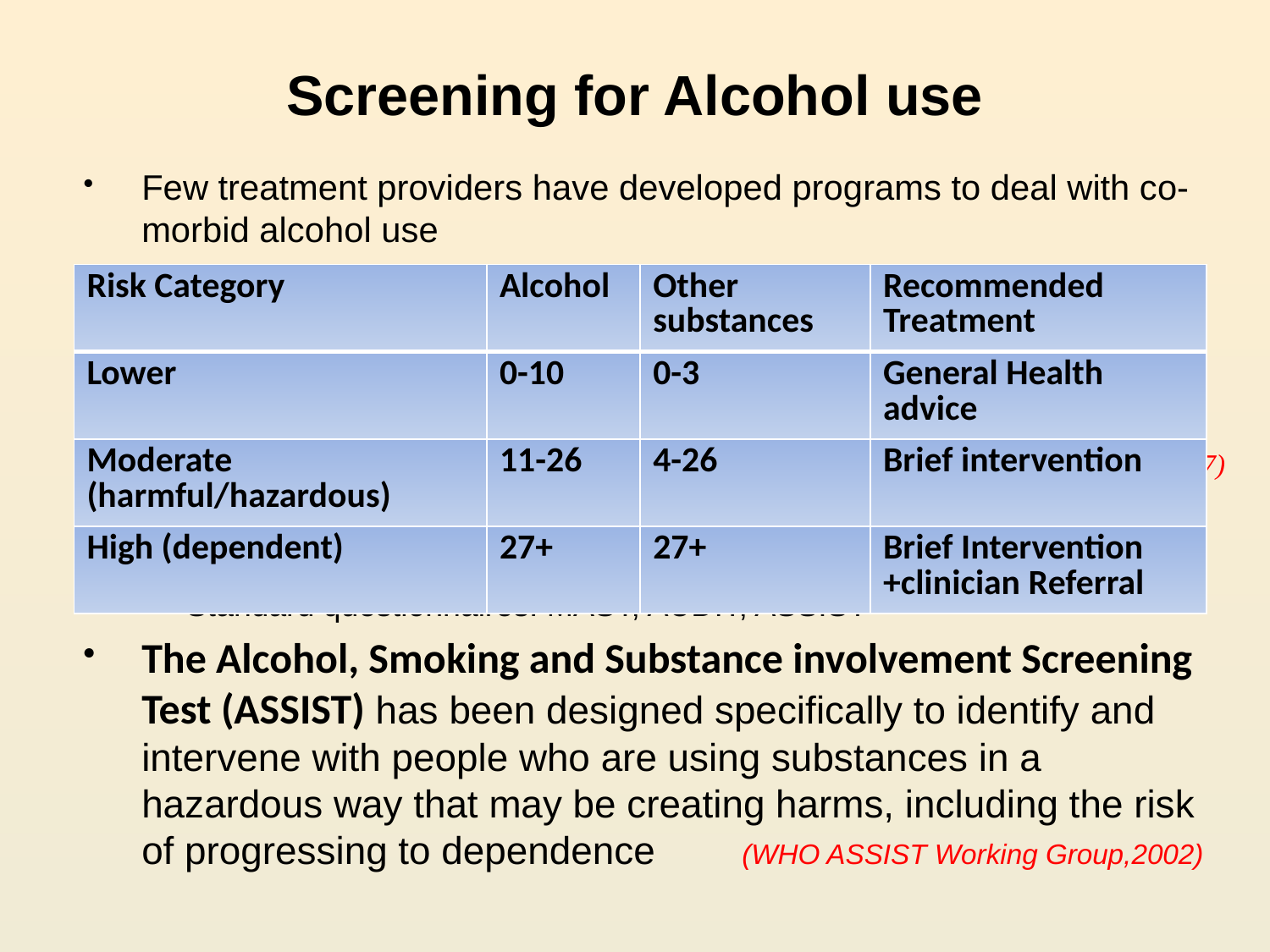

# Screening for Alcohol use
Few treatment providers have developed programs to deal with co-morbid alcohol use
Systematic monitoring & concurrent treatment of alcohol-related problems should be recommended
reduce the risk for relapse into illicit drug use
Improve overall treatment outcome in AMT
  (Stenbacka et al., 2007)
Screening for alcohol use
Clinical Interviews
Standard questionnaires: MAST, AUDIT, ASSIST
The Alcohol, Smoking and Substance involvement Screening Test (ASSIST) has been designed specifically to identify and intervene with people who are using substances in a hazardous way that may be creating harms, including the risk of progressing to dependence        (WHO ASSIST Working Group,2002)

| Risk Category | Alcohol | Other substances | Recommended Treatment |
| --- | --- | --- | --- |
| Lower | 0-10 | 0-3 | General Health advice |
| Moderate (harmful/hazardous) | 11-26 | 4-26 | Brief intervention |
| High (dependent) | 27+ | 27+ | Brief Intervention +clinician Referral |